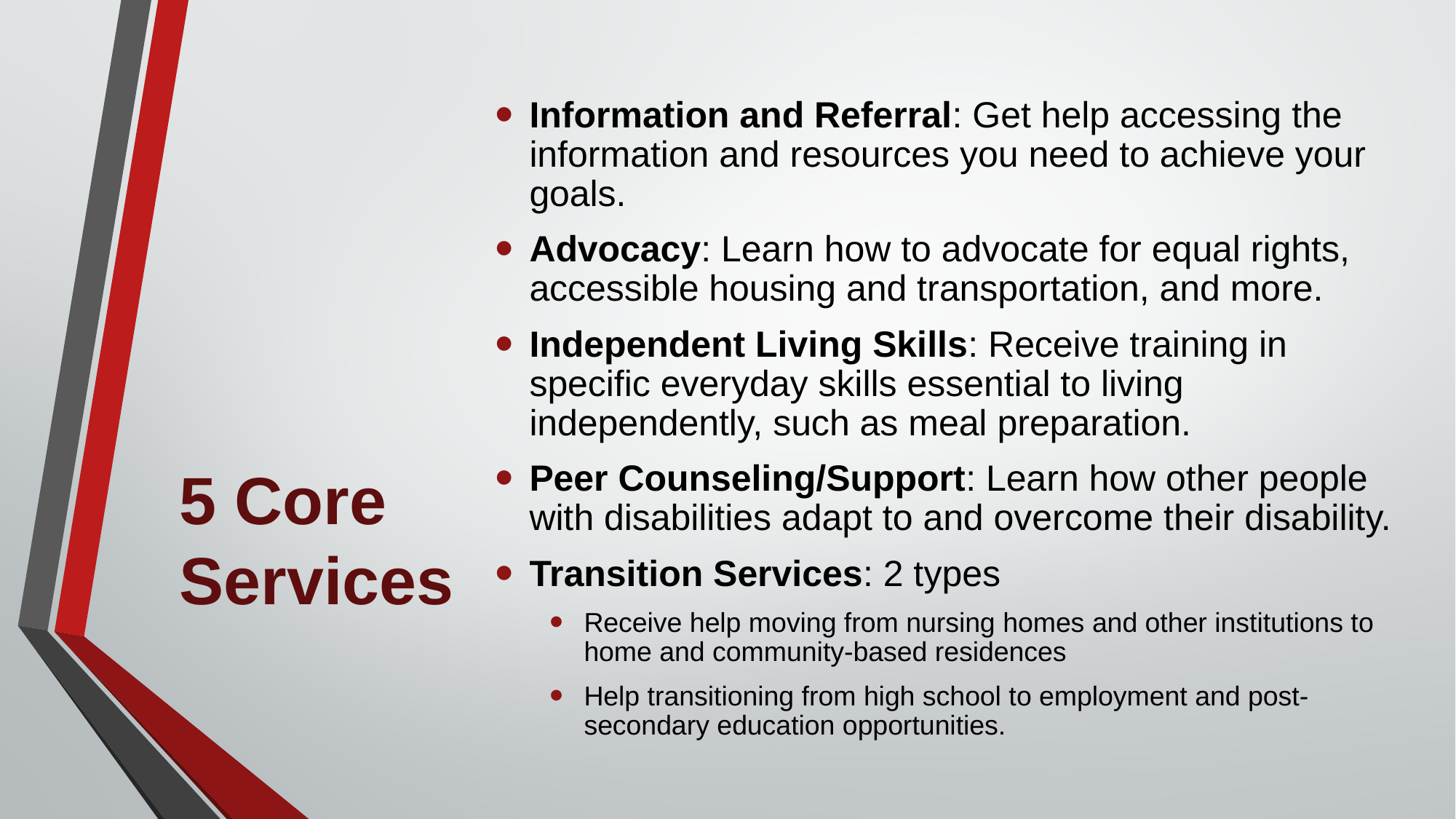

Information and Referral: Get help accessing the information and resources you need to achieve your goals.
Advocacy: Learn how to advocate for equal rights, accessible housing and transportation, and more.
Independent Living Skills: Receive training in specific everyday skills essential to living independently, such as meal preparation.
Peer Counseling/Support: Learn how other people with disabilities adapt to and overcome their disability.
Transition Services: 2 types
Receive help moving from nursing homes and other institutions to home and community-based residences
Help transitioning from high school to employment and post-secondary education opportunities.
# 5 Core Services